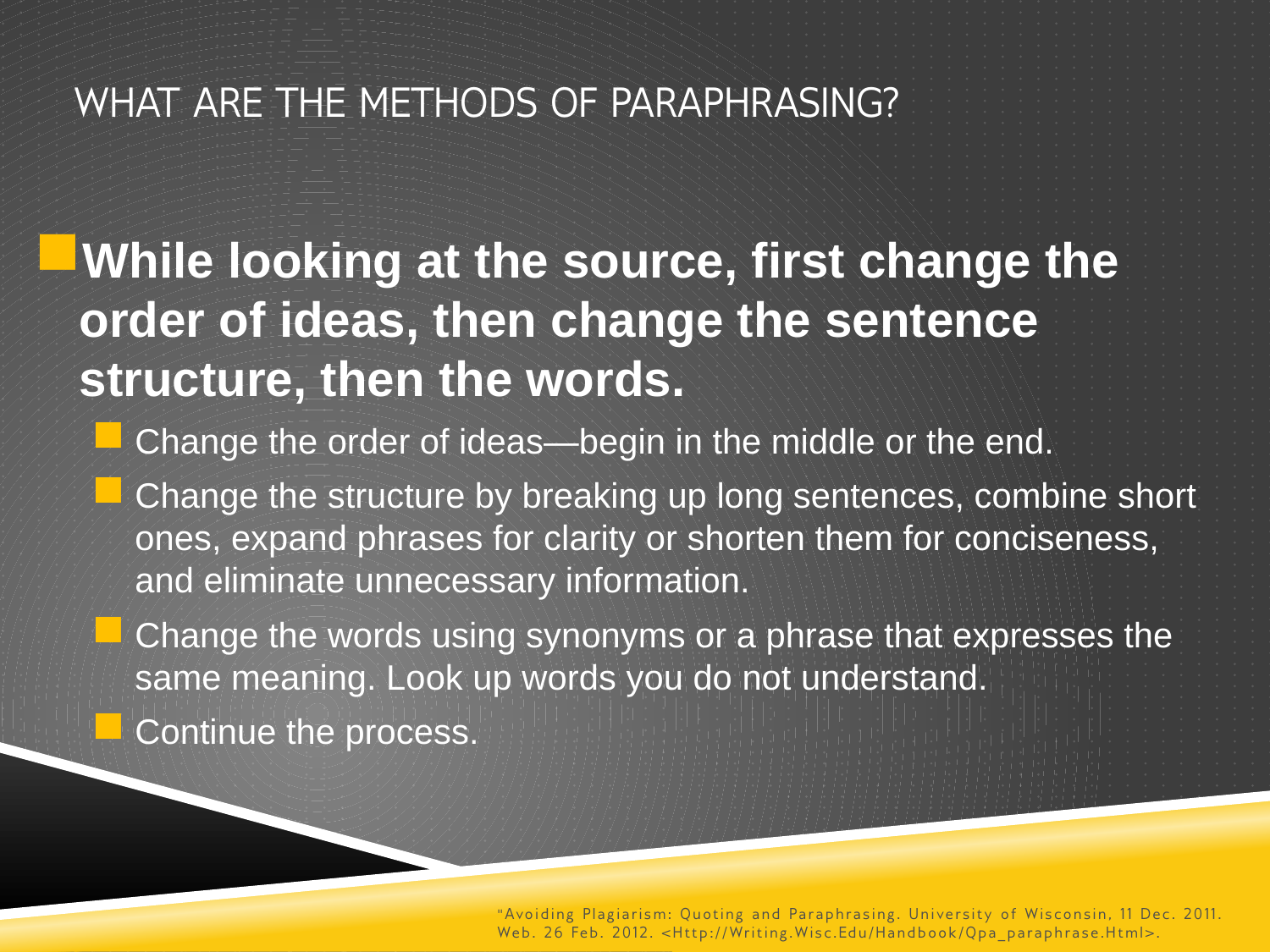

What are the Methods of Paraphrasing?
While looking at the source, first change the order of ideas, then change the sentence structure, then the words.
Change the order of ideas—begin in the middle or the end.
Change the structure by breaking up long sentences, combine short ones, expand phrases for clarity or shorten them for conciseness, and eliminate unnecessary information.
Change the words using synonyms or a phrase that expresses the same meaning. Look up words you do not understand.
Continue the process.

"Avoiding Plagiarism: Quoting and Paraphrasing. University of Wisconsin, 11 Dec. 2011. Web. 26 Feb. 2012. <Http://Writing.Wisc.Edu/Handbook/Qpa_paraphrase.Html>.